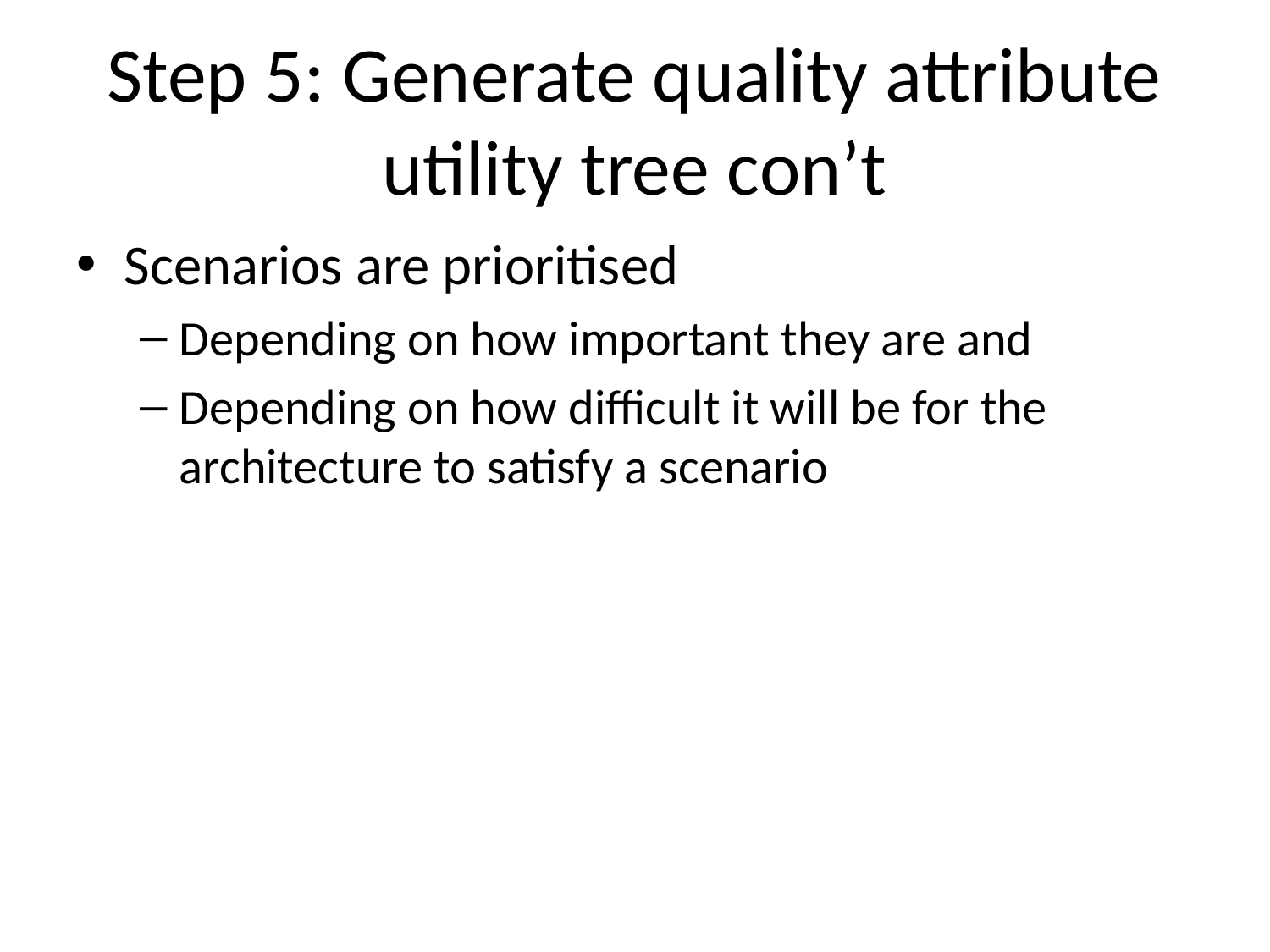

# Step 5: Generate quality attribute utility tree con’t
Scenarios are prioritised
Depending on how important they are and
Depending on how difficult it will be for the architecture to satisfy a scenario